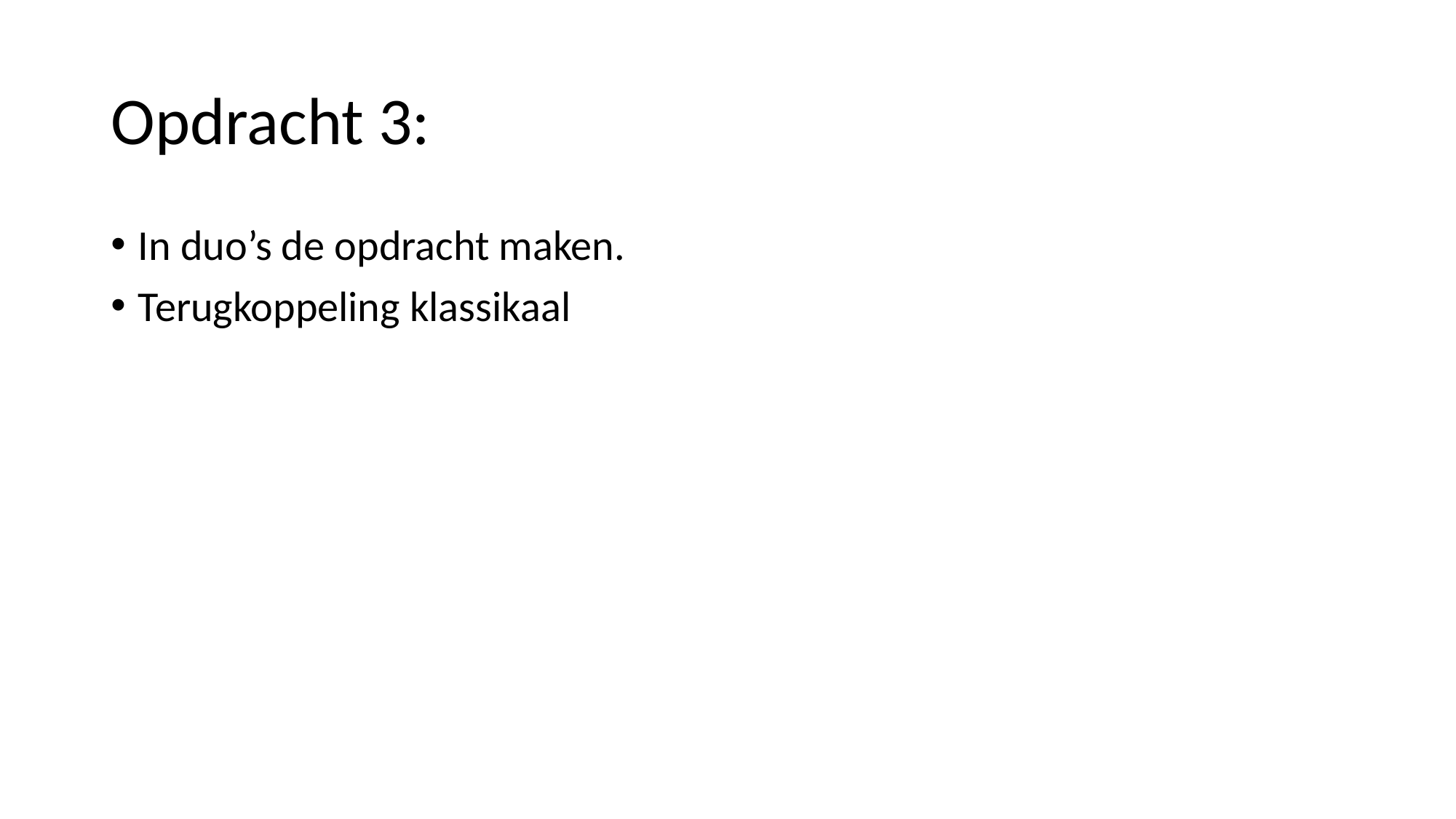

# Opdracht 3:
In duo’s de opdracht maken.
Terugkoppeling klassikaal